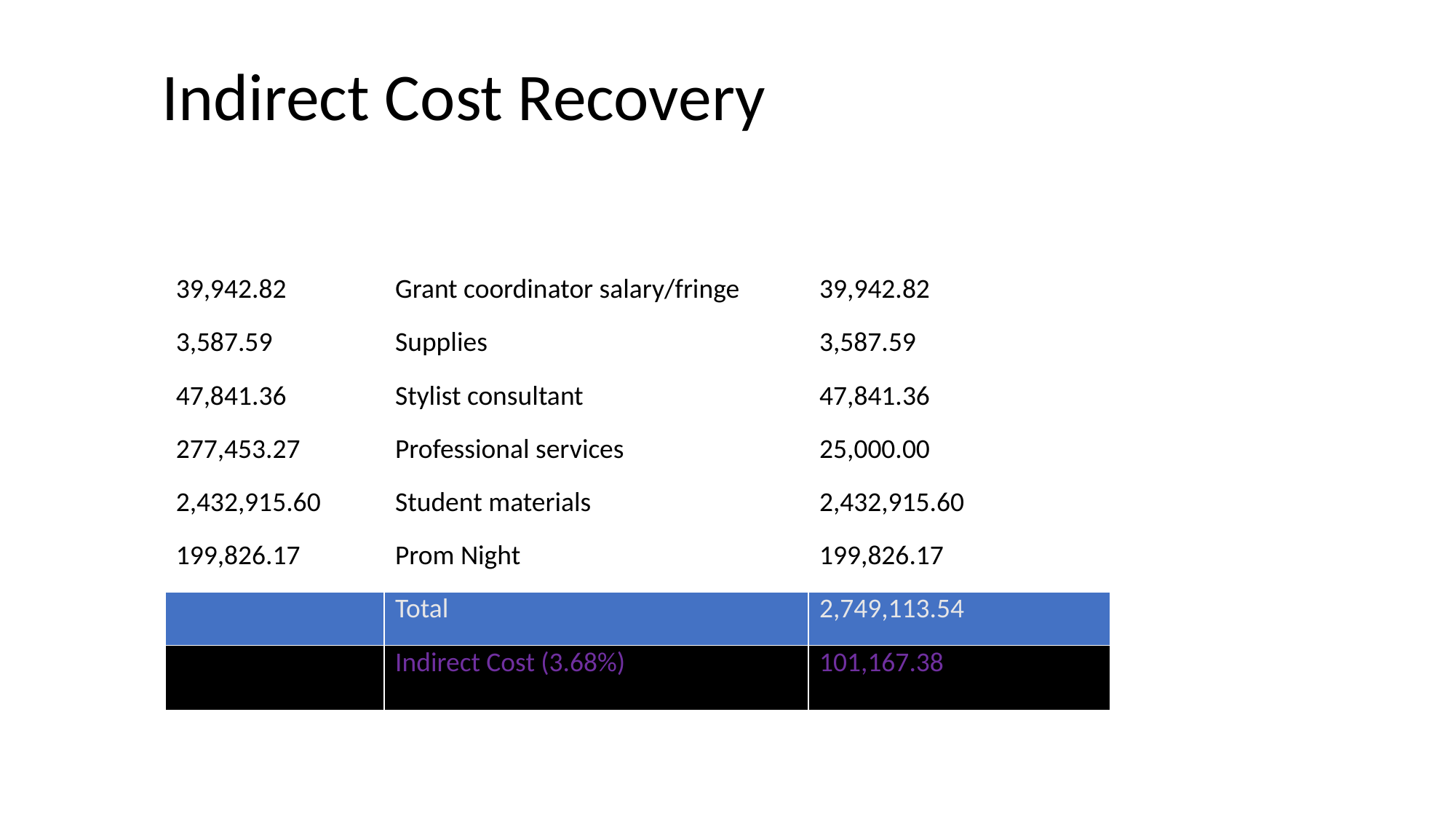

# Indirect Cost Recovery
| Expense Amount | Category | Apply to Indirect Cost Recovery |
| --- | --- | --- |
| 39,942.82 | Grant coordinator salary/fringe | 39,942.82 |
| 3,587.59 | Supplies | 3,587.59 |
| 47,841.36 | Stylist consultant | 47,841.36 |
| 277,453.27 | Professional services | 25,000.00 |
| 2,432,915.60 | Student materials | 2,432,915.60 |
| 199,826.17 | Prom Night | 199,826.17 |
|  | Total | 2,749,113.54 |
|  | Indirect Cost (3.68%) | 101,167.38 |